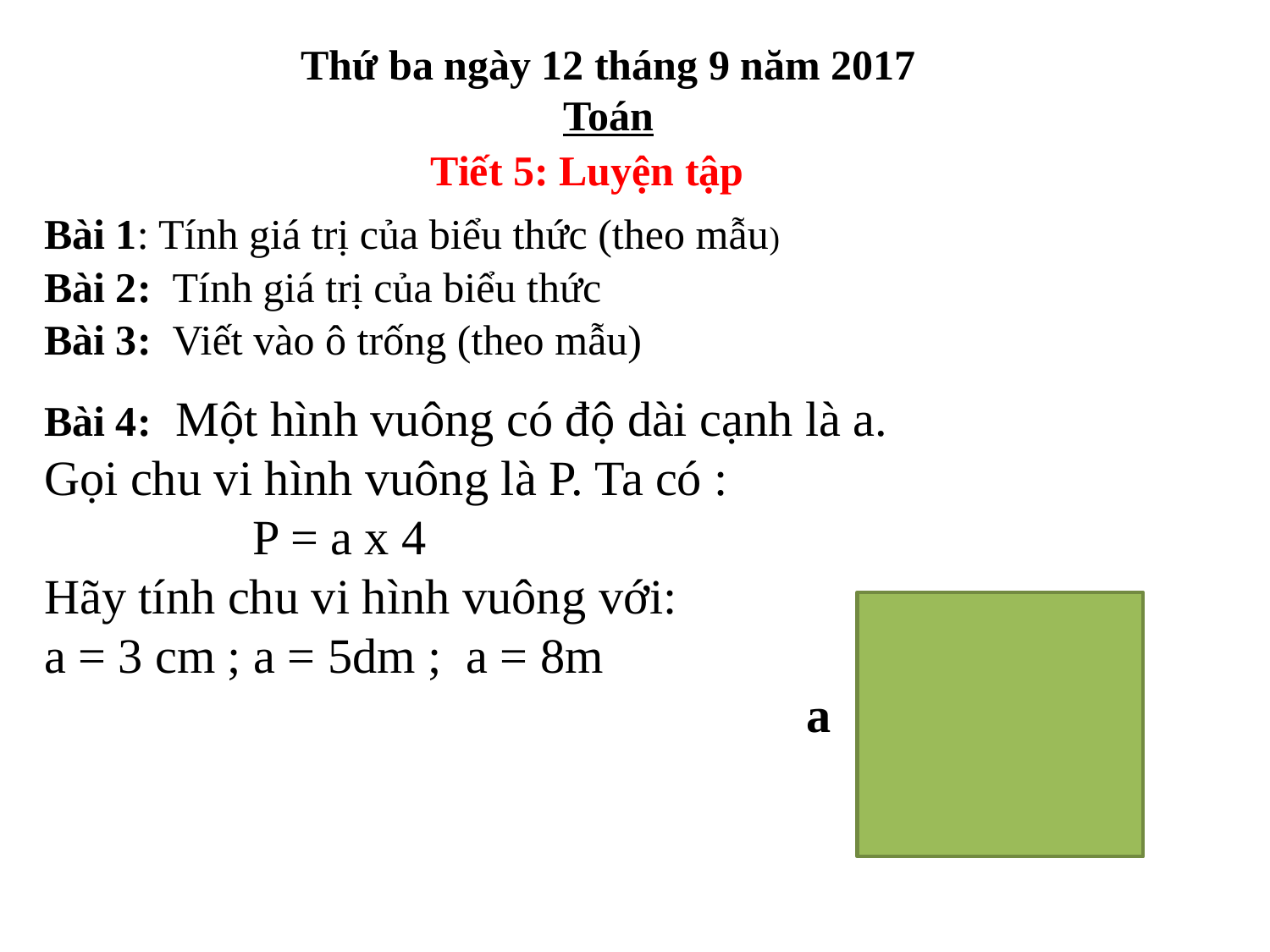

Thứ ba ngày 12 tháng 9 năm 2017
Toán
Tiết 5: Luyện tập

Bài 1: Tính giá trị của biểu thức (theo mẫu)
Bài 2:  Tính giá trị của biểu thức

Bài 3:  Viết vào ô trống (theo mẫu)

Bài 4:  Một hình vuông có độ dài cạnh là a.
Gọi chu vi hình vuông là P. Ta có :
                 P = a x 4
Hãy tính chu vi hình vuông với:
a = 3 cm ; a = 5dm ;  a = 8m

a